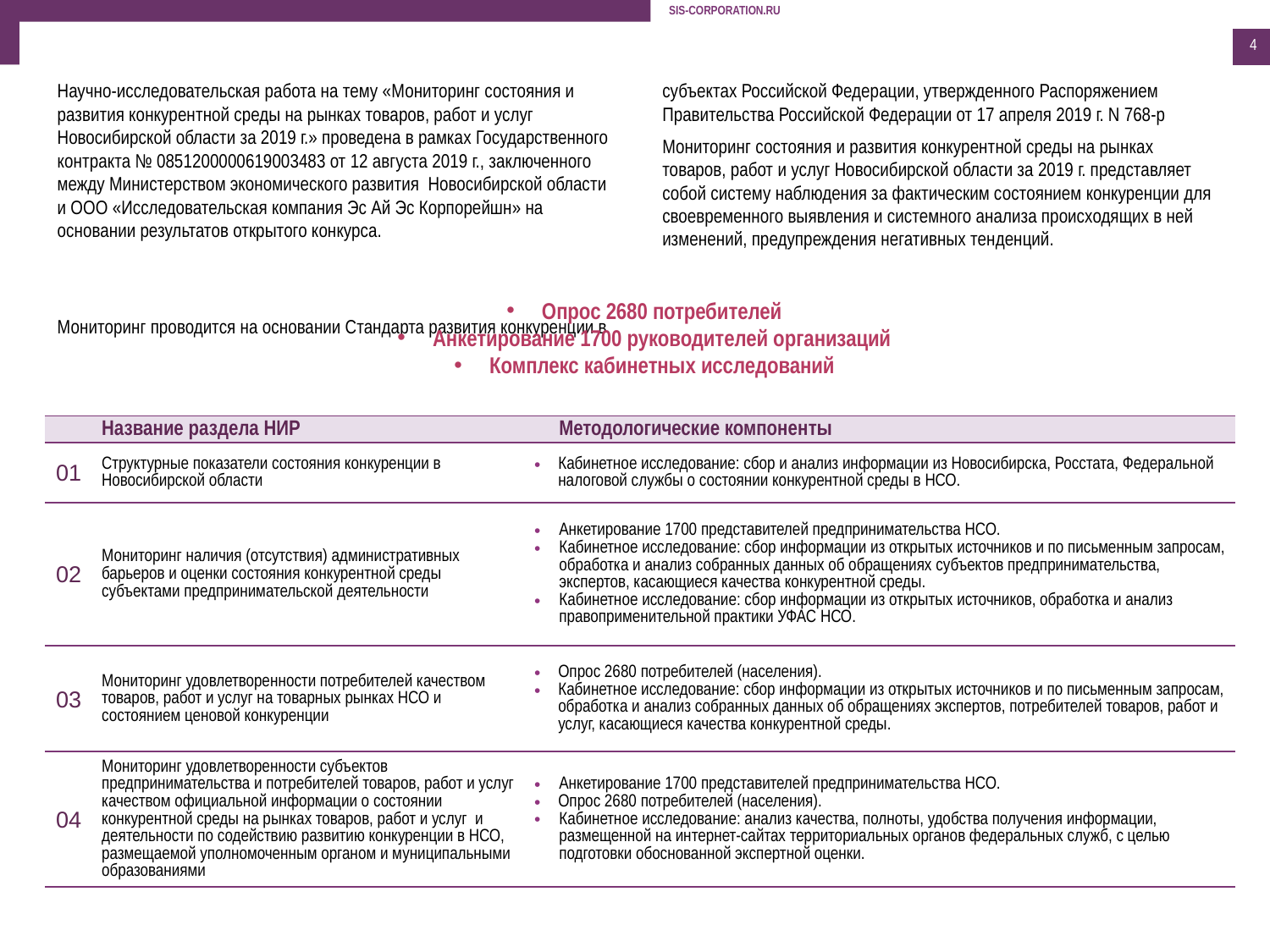

4
Научно-исследовательская работа на тему «Мониторинг состояния и развития конкурентной среды на рынках товаров, работ и услуг Новосибирской области за 2019 г.» проведена в рамках Государственного контракта № 0851200000619003483 от 12 августа 2019 г., заключенного между Министерством экономического развития  Новосибирской области и ООО «Исследовательская компания Эс Ай Эс Корпорейшн» на основании результатов открытого конкурса.

Мониторинг проводится на основании Стандарта развития конкуренции в субъектах Российской Федерации, утвержденного Распоряжением Правительства Российской Федерации от 17 апреля 2019 г. N 768-р
Мониторинг состояния и развития конкурентной среды на рынках товаров, работ и услуг Новосибирской области за 2019 г. представляет собой систему наблюдения за фактическим состоянием конкуренции для своевременного выявления и системного анализа происходящих в ней изменений, предупреждения негативных тенденций.
 Опрос 2680 потребителей
 Анкетирование 1700 руководителей организаций
 Комплекс кабинетных исследований
|  | Название раздела НИР | Методологические компоненты |
| --- | --- | --- |
| 01 | Структурные показатели состояния конкуренции в Новосибирской области | Кабинетное исследование: сбор и анализ информации из Новосибирска, Росстата, Федеральной налоговой службы о состоянии конкурентной среды в НСО. |
| 02 | Мониторинг наличия (отсутствия) административных барьеров и оценки состояния конкурентной среды субъектами предпринимательской деятельности | Анкетирование 1700 представителей предпринимательства НСО. Кабинетное исследование: сбор информации из открытых источников и по письменным запросам, обработка и анализ собранных данных об обращениях субъектов предпринимательства, экспертов, касающиеся качества конкурентной среды. Кабинетное исследование: сбор информации из открытых источников, обработка и анализ правоприменительной практики УФАС НСО. |
| 03 | Мониторинг удовлетворенности потребителей качеством товаров, работ и услуг на товарных рынках НСО и состоянием ценовой конкуренции | Опрос 2680 потребителей (населения). Кабинетное исследование: сбор информации из открытых источников и по письменным запросам, обработка и анализ собранных данных об обращениях экспертов, потребителей товаров, работ и услуг, касающиеся качества конкурентной среды. |
| 04 | Мониторинг удовлетворенности субъектов предпринимательства и потребителей товаров, работ и услуг качеством официальной информации о состоянии конкурентной среды на рынках товаров, работ и услуг и деятельности по содействию развитию конкуренции в НСО, размещаемой уполномоченным органом и муниципальными образованиями | Анкетирование 1700 представителей предпринимательства НСО. Опрос 2680 потребителей (населения). Кабинетное исследование: анализ качества, полноты, удобства получения информации, размещенной на интернет-сайтах территориальных органов федеральных служб, с целью подготовки обоснованной экспертной оценки. |